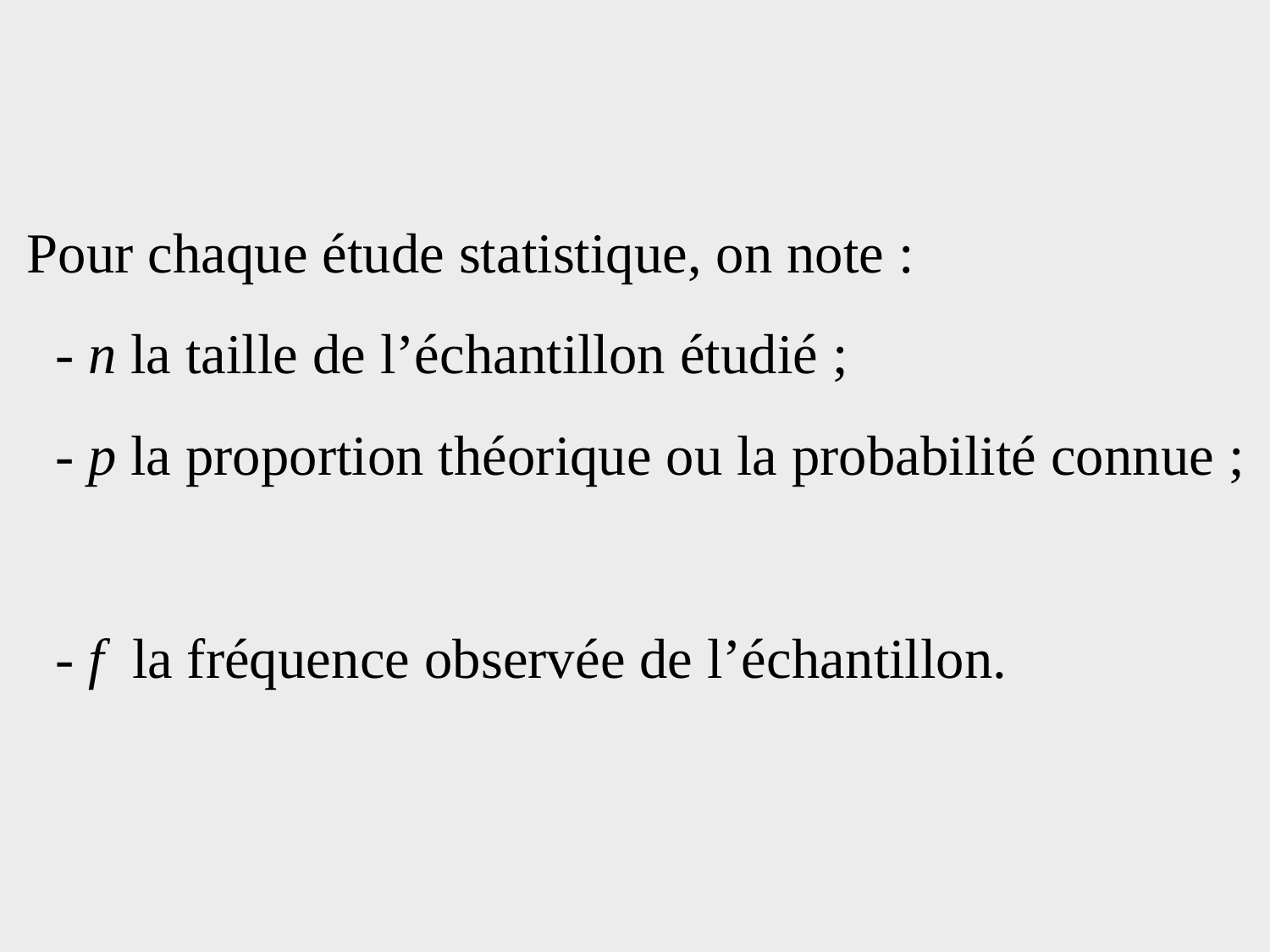

# Pour chaque étude statistique, on note : - n la taille de l’échantillon étudié ; - p la proportion théorique ou la probabilité connue ; - f  la fréquence observée de l’échantillon.